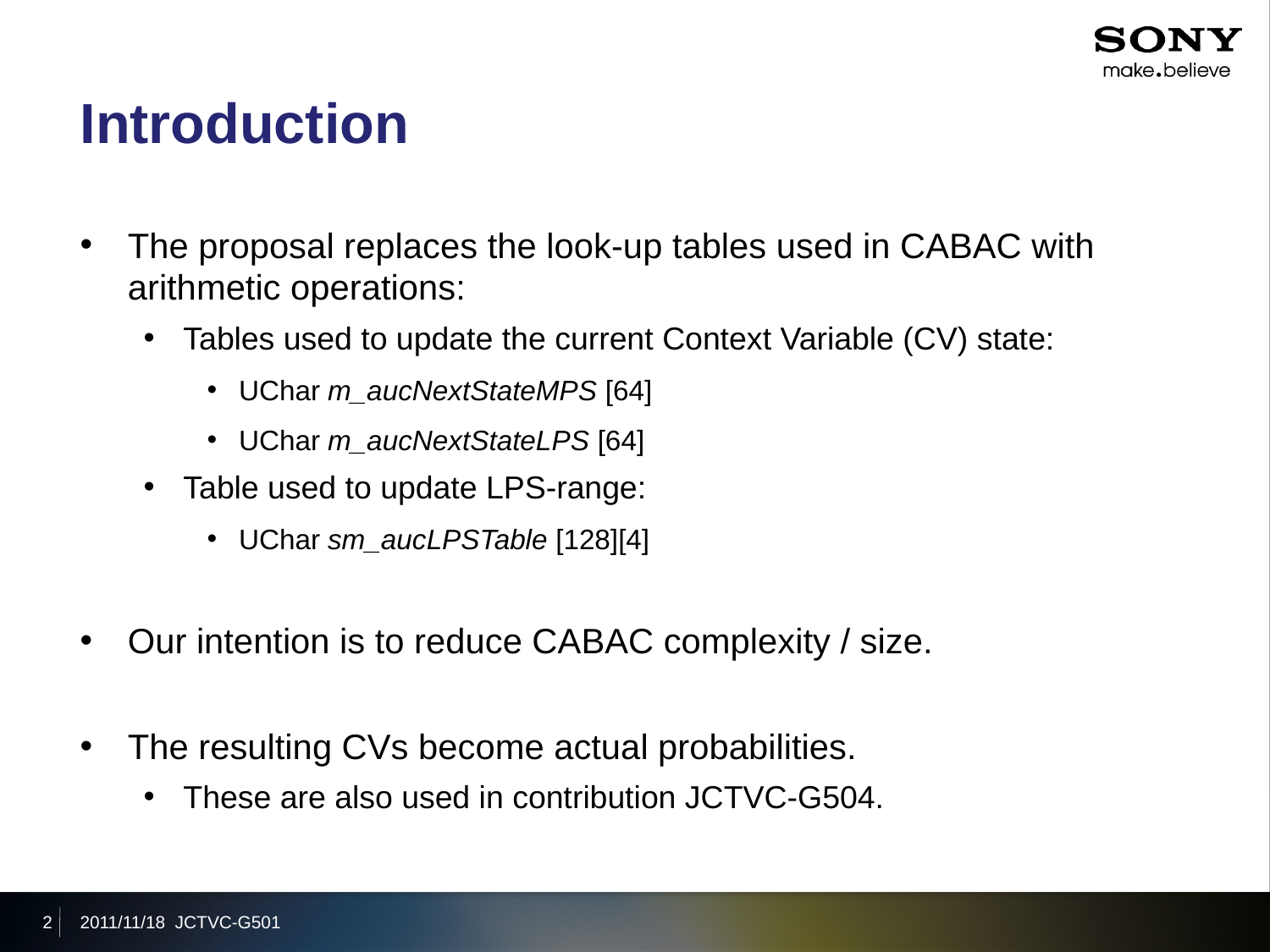

# Introduction

The proposal replaces the look-up tables used in CABAC with arithmetic operations:
Tables used to update the current Context Variable (CV) state:
UChar m_aucNextStateMPS [64]
UChar m_aucNextStateLPS [64]
Table used to update LPS-range:
UChar sm_aucLPSTable [128][4]

Our intention is to reduce CABAC complexity / size.

The resulting CVs become actual probabilities.
These are also used in contribution JCTVC-G504.
2
2011/11/18
JCTVC-G501